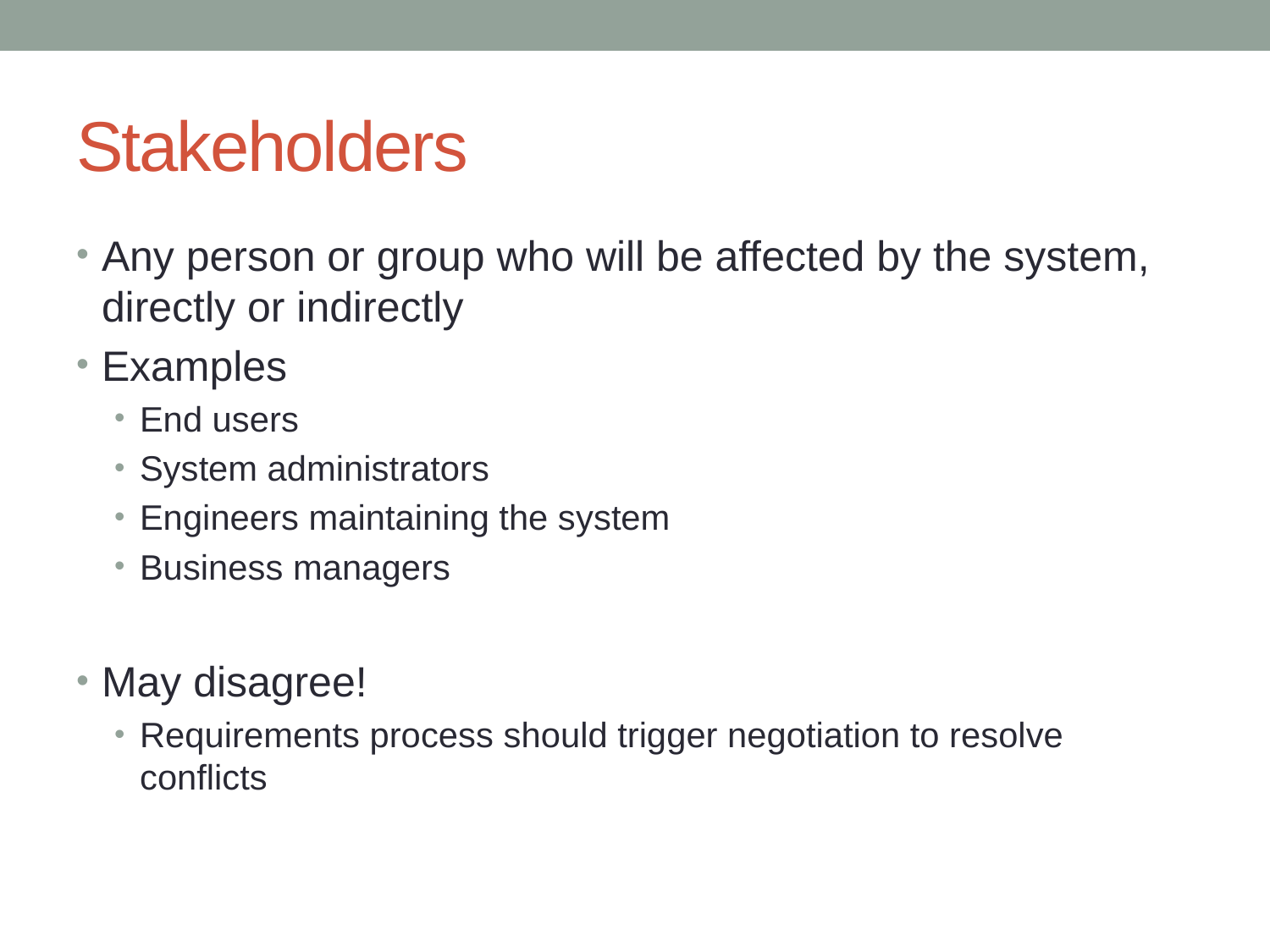

# Stakeholders
Any person or group who will be affected by the system, directly or indirectly
Examples
End users
System administrators
Engineers maintaining the system
Business managers

May disagree!
Requirements process should trigger negotiation to resolve conflicts